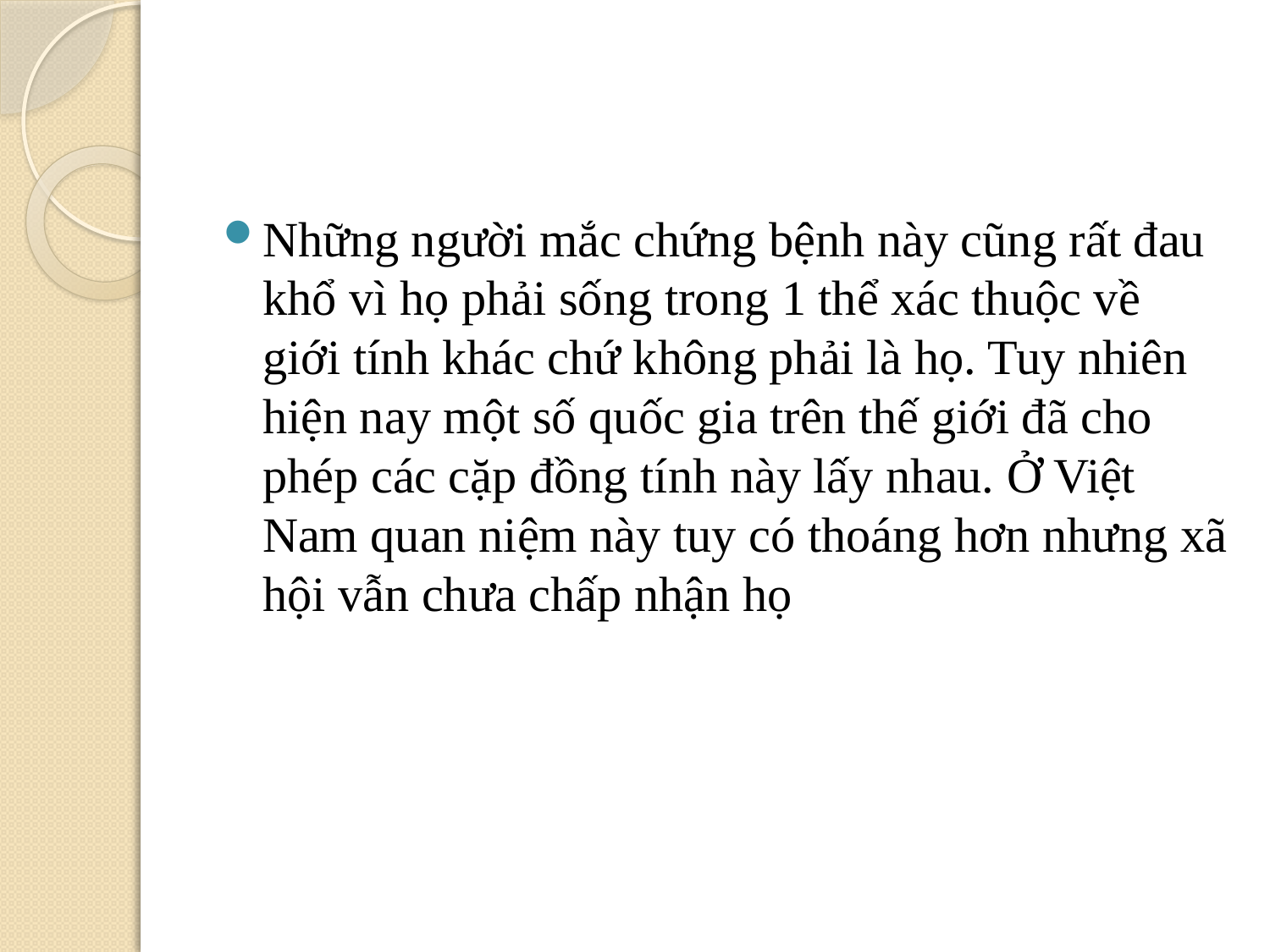

#
Những người mắc chứng bệnh này cũng rất đau khổ vì họ phải sống trong 1 thể xác thuộc về giới tính khác chứ không phải là họ. Tuy nhiên hiện nay một số quốc gia trên thế giới đã cho phép các cặp đồng tính này lấy nhau. Ở Việt Nam quan niệm này tuy có thoáng hơn nhưng xã hội vẫn chưa chấp nhận họ